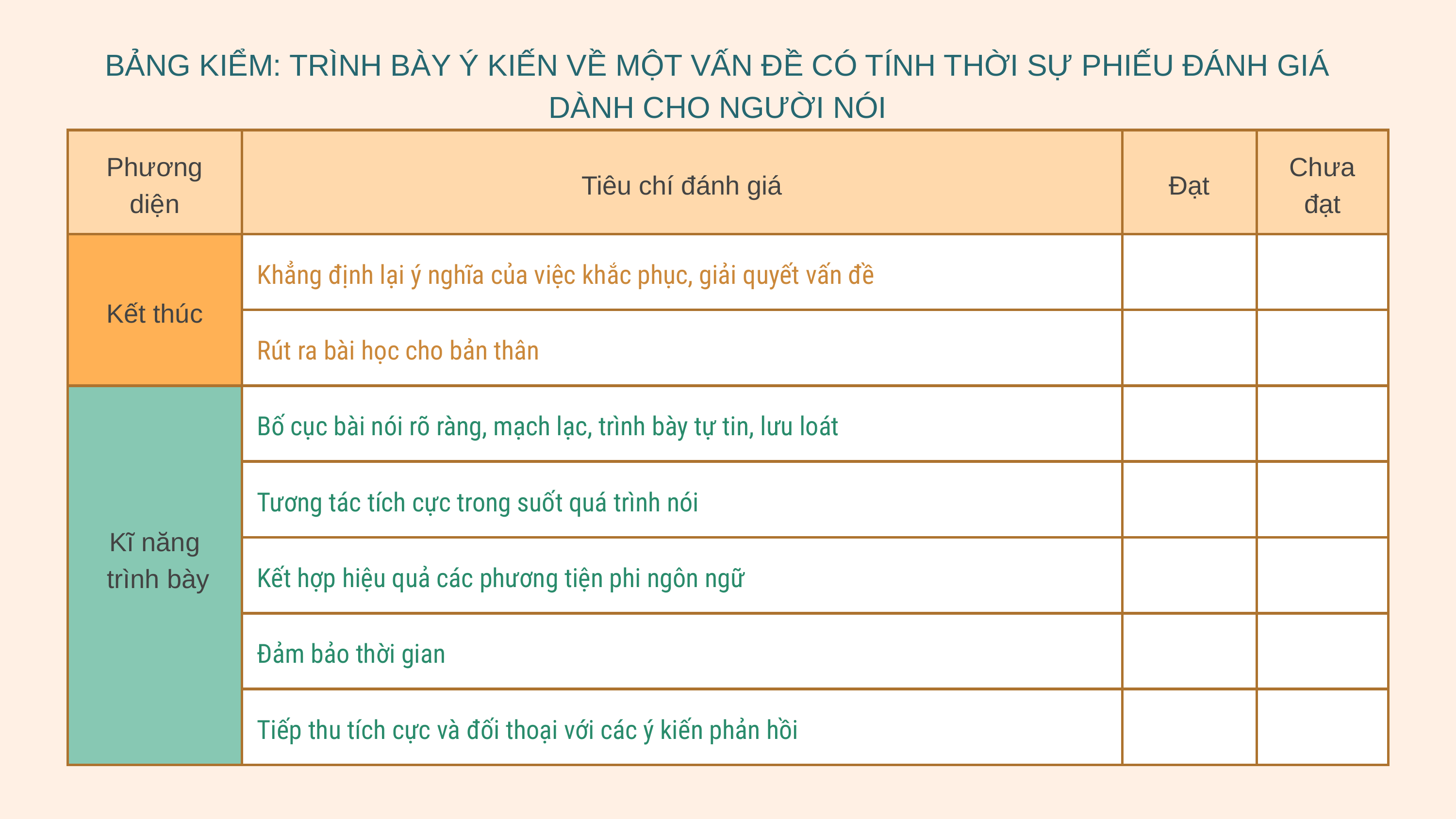

BẢNG KIỂM: TRÌNH BÀY Ý KIẾN VỀ MỘT VẤN ĐỀ CÓ TÍNH THỜI SỰ PHIẾU ĐÁNH GIÁ DÀNH CHO NGƯỜI NÓI
| Phương diện | Tiêu chí đánh giá | Đạt | Chưa đạt |
| --- | --- | --- | --- |
| Kết thúc | Khẳng định lại ý nghĩa của việc khắc phục, giải quyết vấn đề |  |  |
| Kết thúc | Rút ra bài học cho bản thân |  |  |
| Kĩ năng trình bày | Bố cục bài nói rõ ràng, mạch lạc, trình bày tự tin, lưu loát |  |  |
| Kĩ năng trình bày | Tương tác tích cực trong suốt quá trình nói |  |  |
| Kĩ năng trình bày | Kết hợp hiệu quả các phương tiện phi ngôn ngữ |  |  |
| Kĩ năng trình bày | Đảm bảo thời gian |  |  |
| Kĩ năng trình bày | Tiếp thu tích cực và đối thoại với các ý kiến phản hồi |  |  |